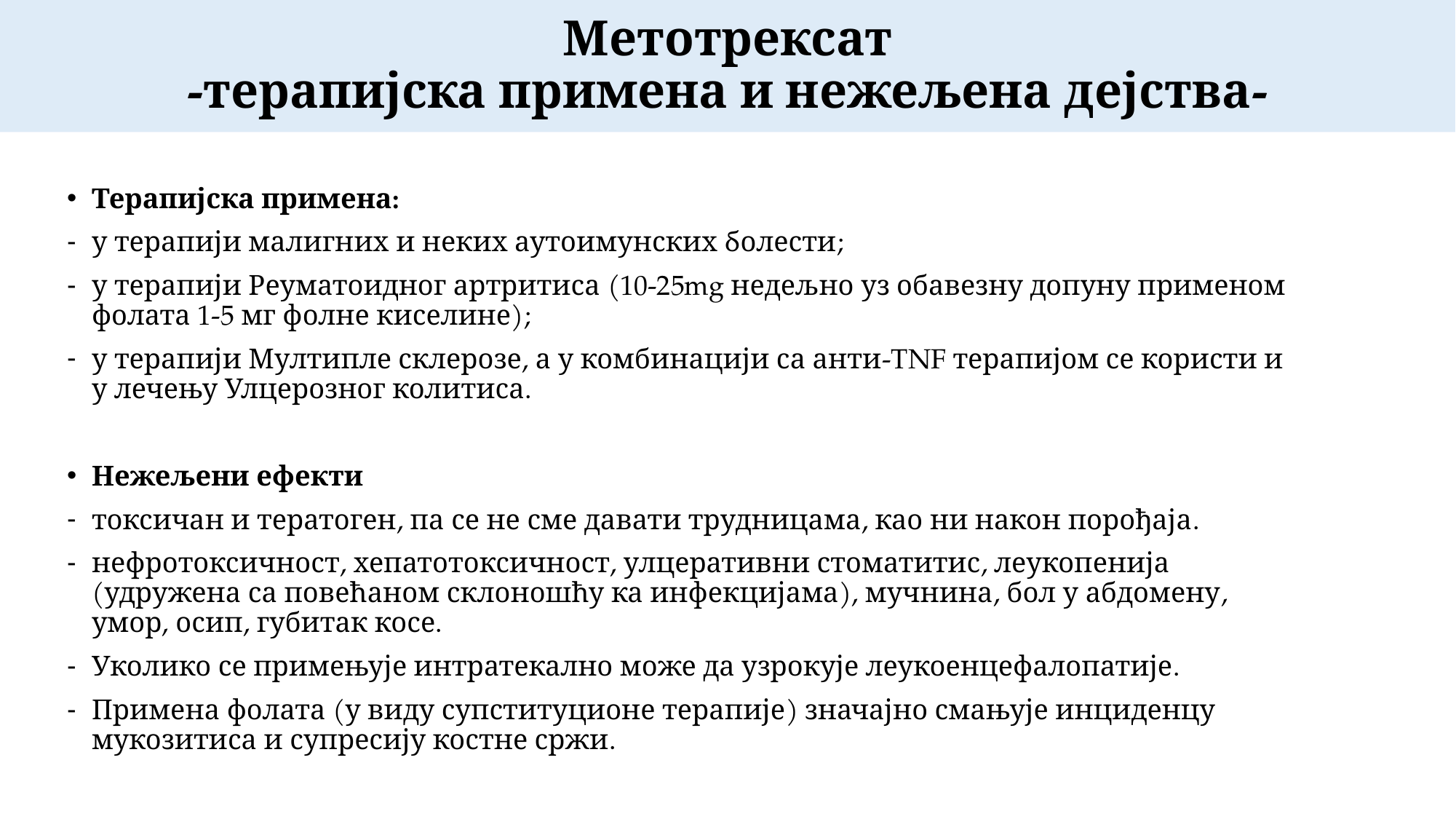

Метотрексат
-терапијска примена и нежељена дејства-
Терапијска примена:
у терапији малигних и неких аутоимунских болести;
у терапији Реуматоидног артритиса (10-25mg недељно уз обавезну допуну применом фолата 1-5 мг фолне киселине);
у терапији Мултипле склерозе, а у комбинацији са анти-TNF терапијом се користи и у лечењу Улцерозног колитиса.

Нежељени ефекти
токсичан и тератоген, па се не сме давати трудницама, као ни након порођаја.
нефротоксичност, хепатотоксичност, улцеративни стоматитис, леукопенија (удружена са повећаном склоношћу ка инфекцијама), мучнина, бол у абдомену, умор, осип, губитак косе.
Уколико се примењује интратекално може да узрокује леукоенцефалопатије.
Примена фолата (у виду супституционе терапије) значајно смањује инциденцу мукозитиса и супресију костне сржи.